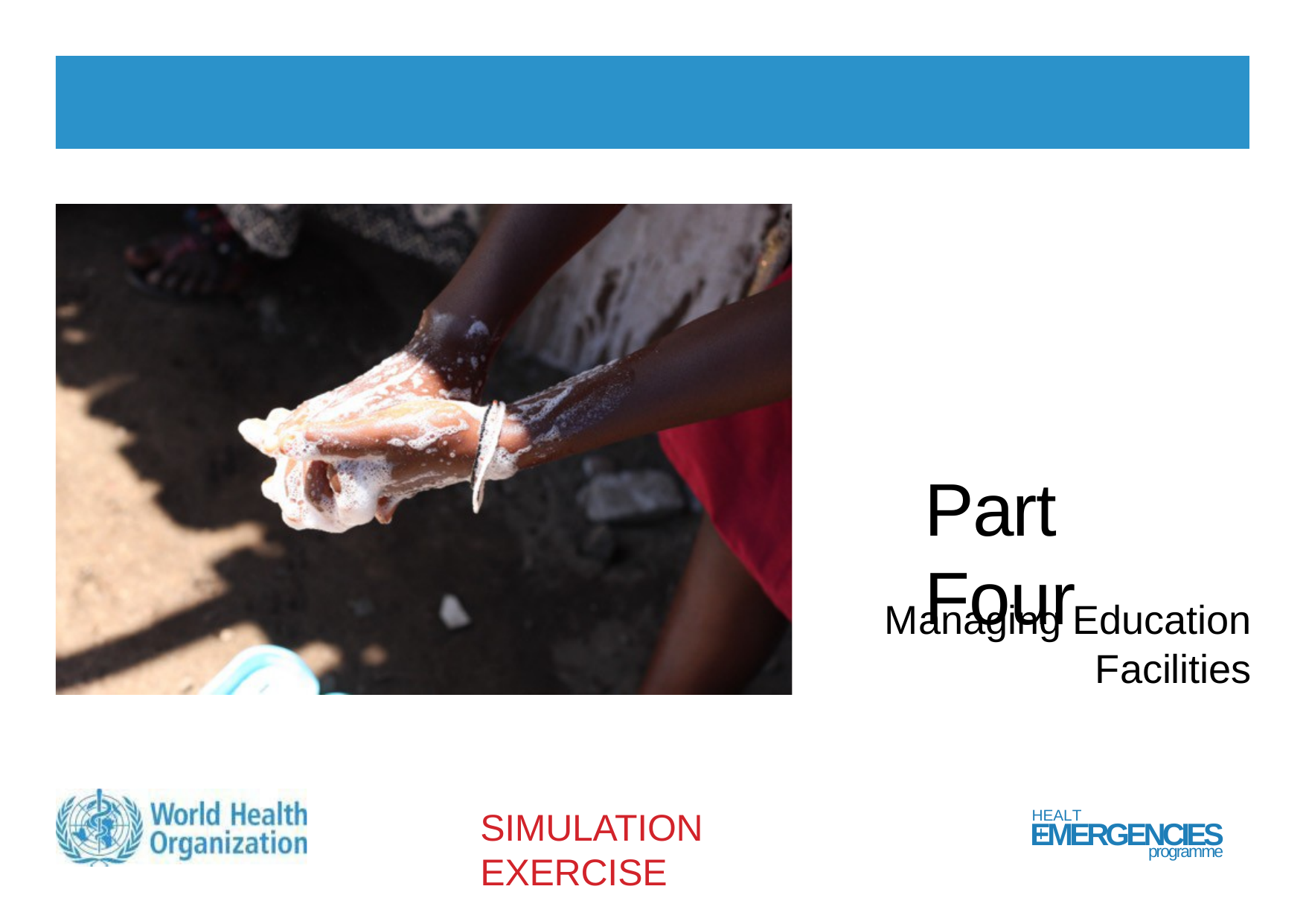

Part Four
Managing Education
Facilities
SIMULATION EXERCISE
HEALTH
EMERGENCIES
programme